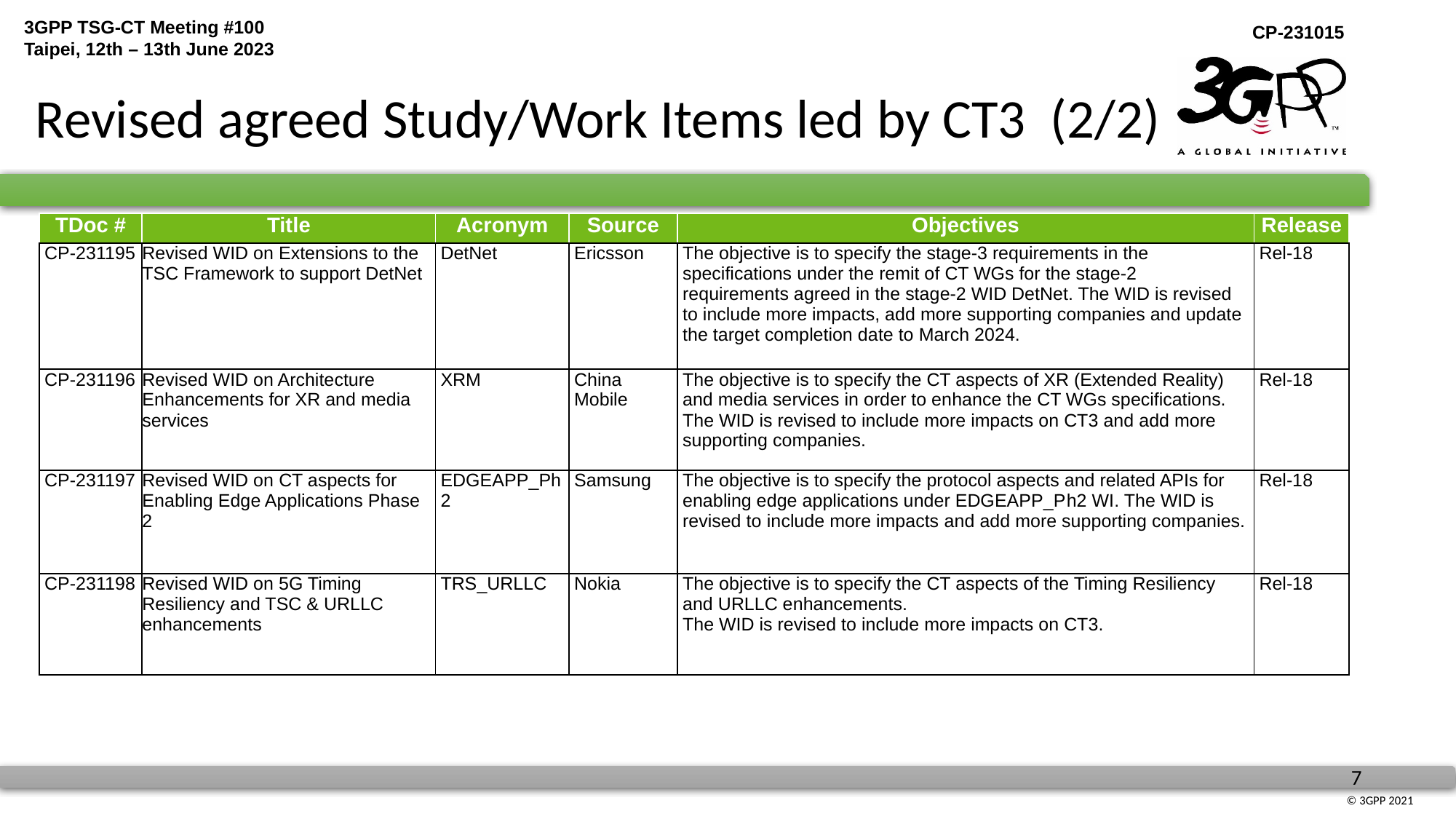

# Revised agreed Study/Work Items led by CT3  (2/2)
| TDoc # | Title | Acronym | Source | Objectives | Release |
| --- | --- | --- | --- | --- | --- |
| CP-231195 | Revised WID on Extensions to the TSC Framework to support DetNet | DetNet | Ericsson | The objective is to specify the stage-3 requirements in the specifications under the remit of CT WGs for the stage-2 requirements agreed in the stage-2 WID DetNet. The WID is revised to include more impacts, add more supporting companies and update the target completion date to March 2024. | Rel-18 |
| CP-231196 | Revised WID on Architecture Enhancements for XR and media services | XRM | China Mobile | The objective is to specify the CT aspects of XR (Extended Reality) and media services in order to enhance the CT WGs specifications. The WID is revised to include more impacts on CT3 and add more supporting companies. | Rel-18 |
| CP-231197 | Revised WID on CT aspects for Enabling Edge Applications Phase 2 | EDGEAPP\_Ph2 | Samsung | The objective is to specify the protocol aspects and related APIs for enabling edge applications under EDGEAPP\_Ph2 WI. The WID is revised to include more impacts and add more supporting companies. | Rel-18 |
| CP-231198 | Revised WID on 5G Timing Resiliency and TSC & URLLC enhancements | TRS\_URLLC | Nokia | The objective is to specify the CT aspects of the Timing Resiliency and URLLC enhancements. The WID is revised to include more impacts on CT3. | Rel-18 |